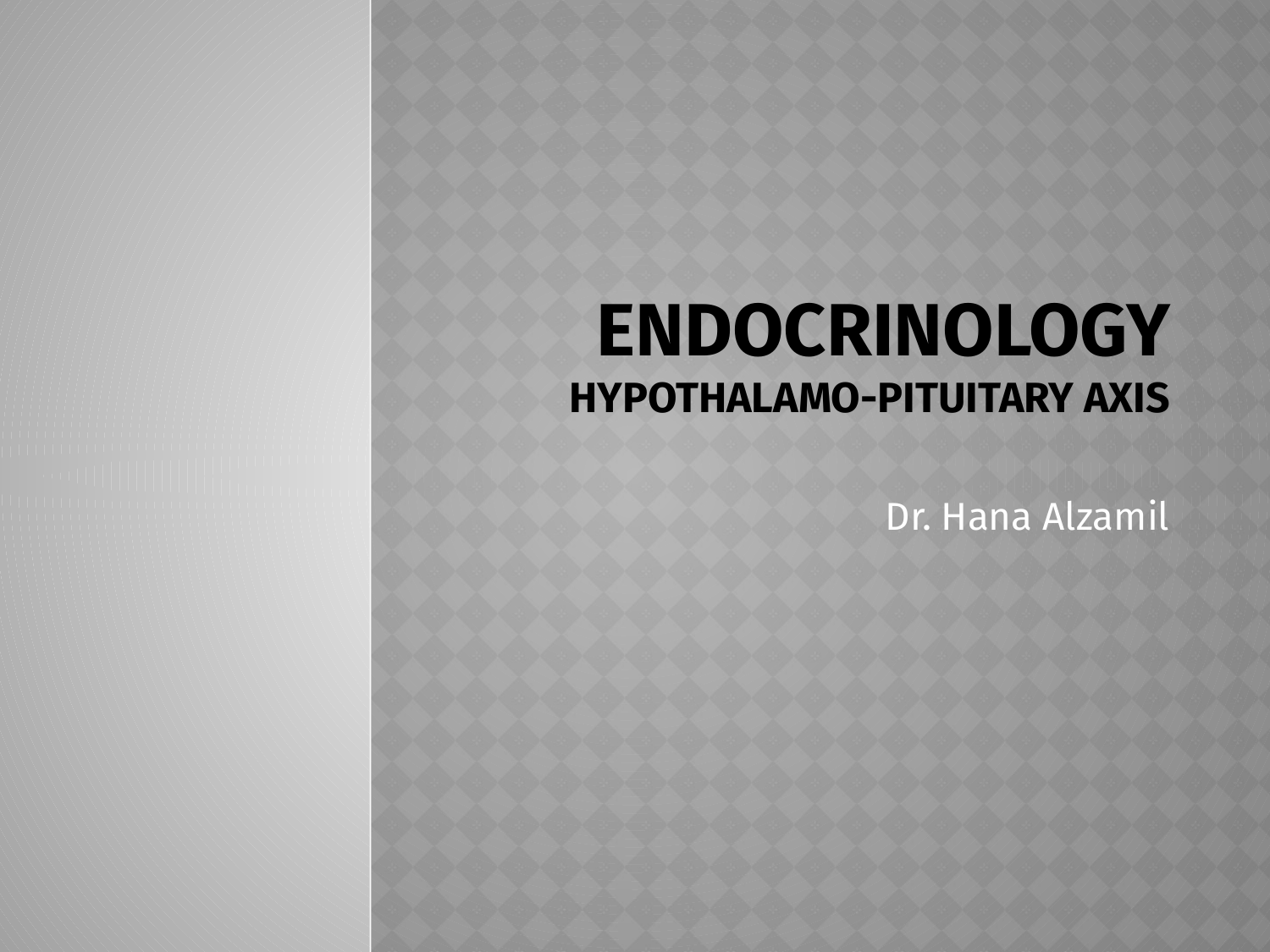

# Endocrinology hypothalamo-Pituitary axis
Dr. Hana Alzamil